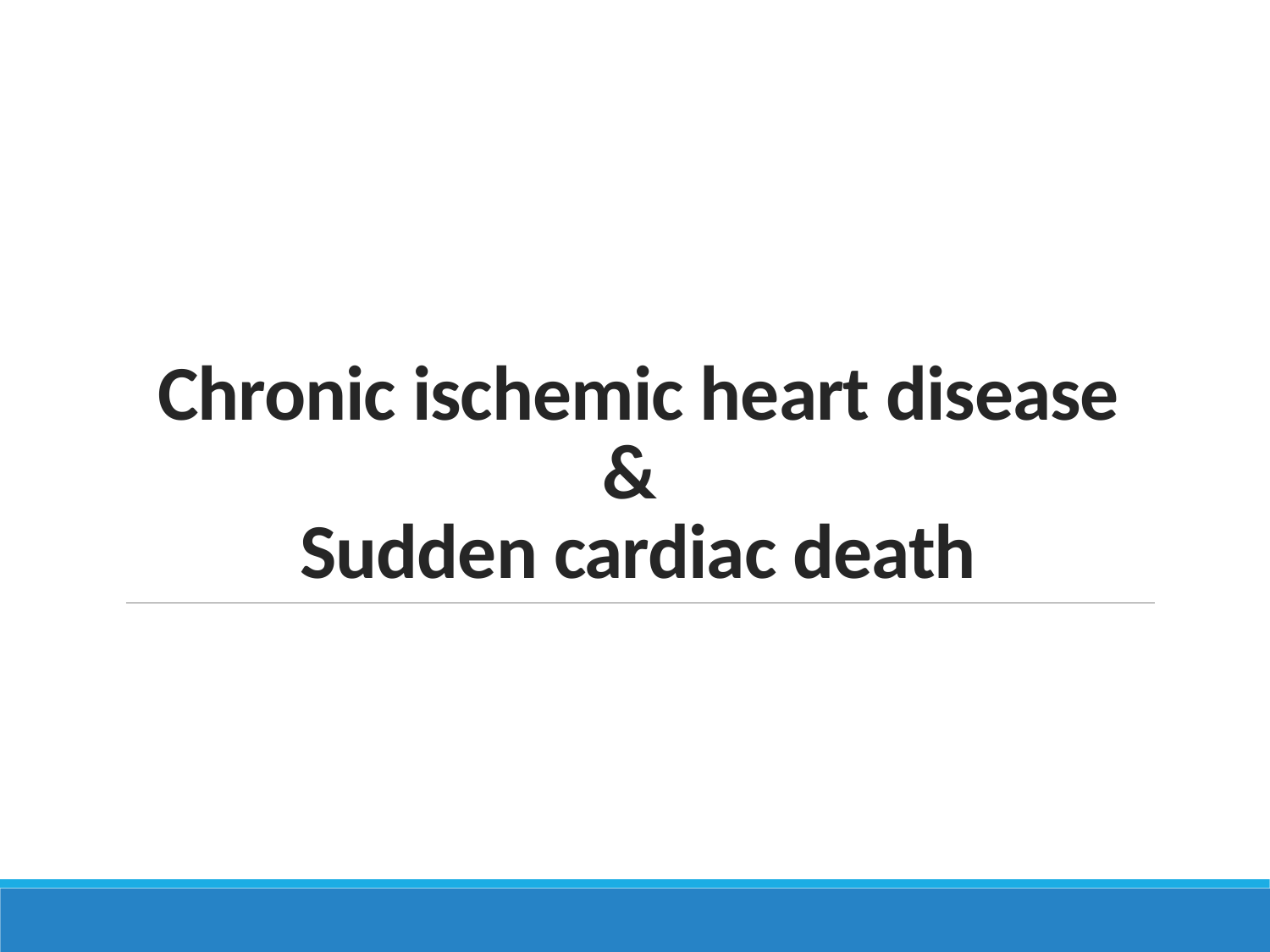

# Chronic ischemic heart disease & Sudden cardiac death